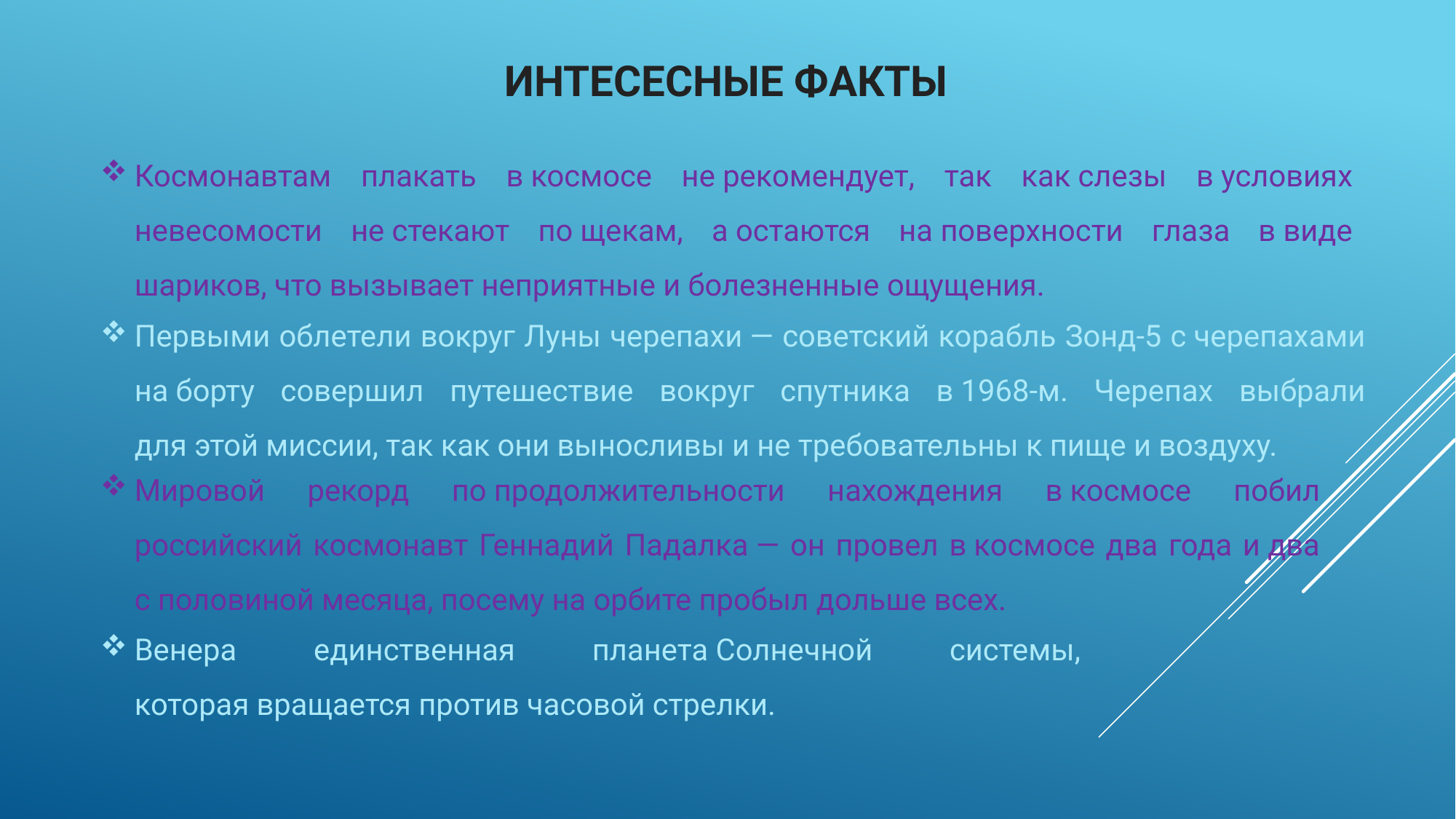

ИНТЕСЕСНЫЕ ФАКТЫ

Космонавтам плакать в космосе не рекомендует, так как слезы в условиях невесомости не стекают по щекам, а остаются на поверхности глаза в виде шариков, что вызывает неприятные и болезненные ощущения.
Первыми облетели вокруг Луны черепахи — советский корабль Зонд-5 с черепахами на борту совершил путешествие вокруг спутника в 1968-м. Черепах выбрали для этой миссии, так как они выносливы и не требовательны к пище и воздуху.
Мировой рекорд по продолжительности нахождения в космосе побил российский космонавт Геннадий Падалка — он провел в космосе два года и два с половиной месяца, посему на орбите пробыл дольше всех.
Венера единственная планета Солнечной системы, которая вращается против часовой стрелки.